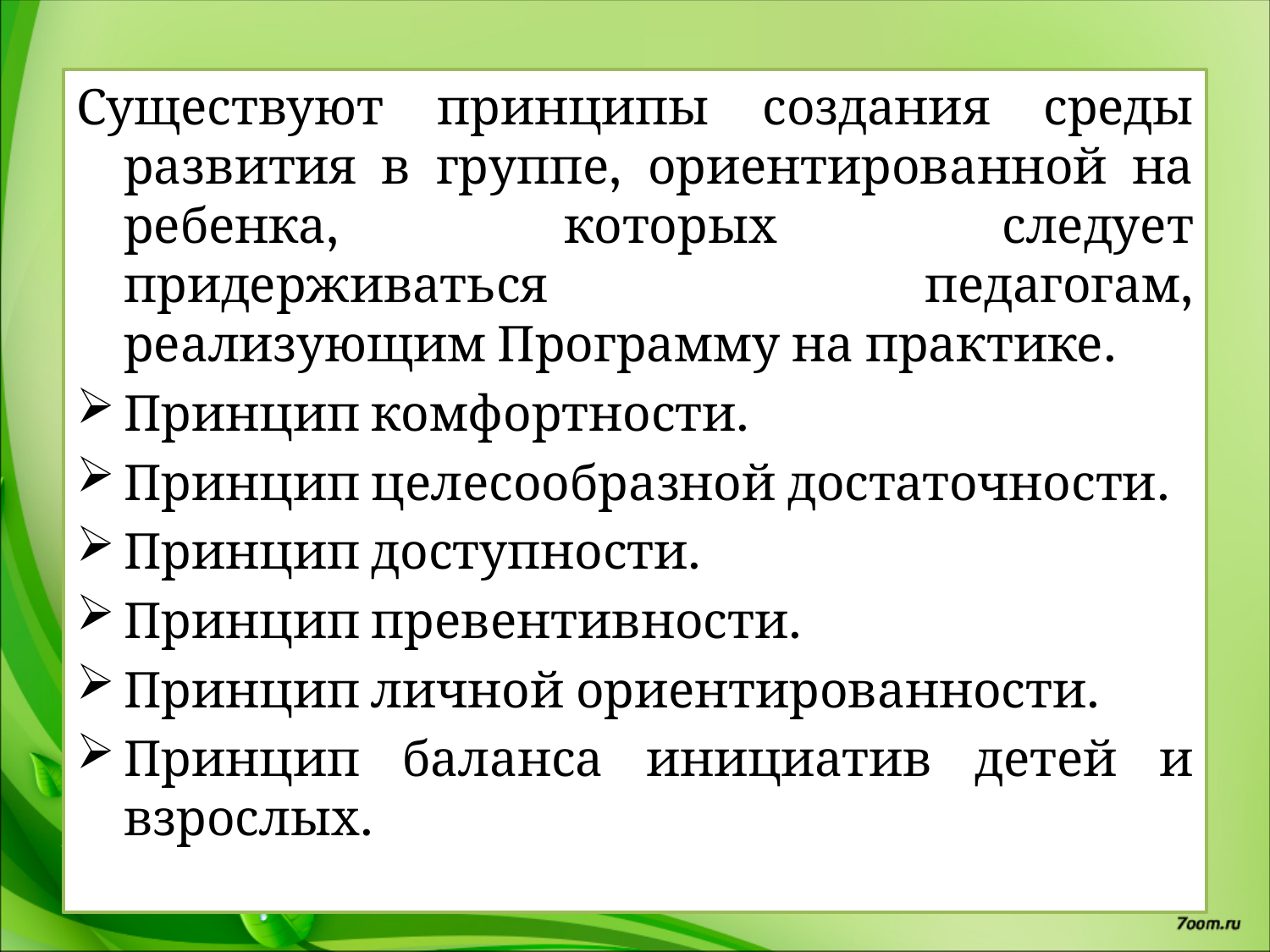

Существуют принципы создания среды развития в группе, ориентированной на ребенка, которых следует придерживаться педагогам, реализующим Программу на практике.
Принцип комфортности.
Принцип целесообразной достаточности.
Принцип доступности.
Принцип превентивности.
Принцип личной ориентированности.
Принцип баланса инициатив детей и взрослых.